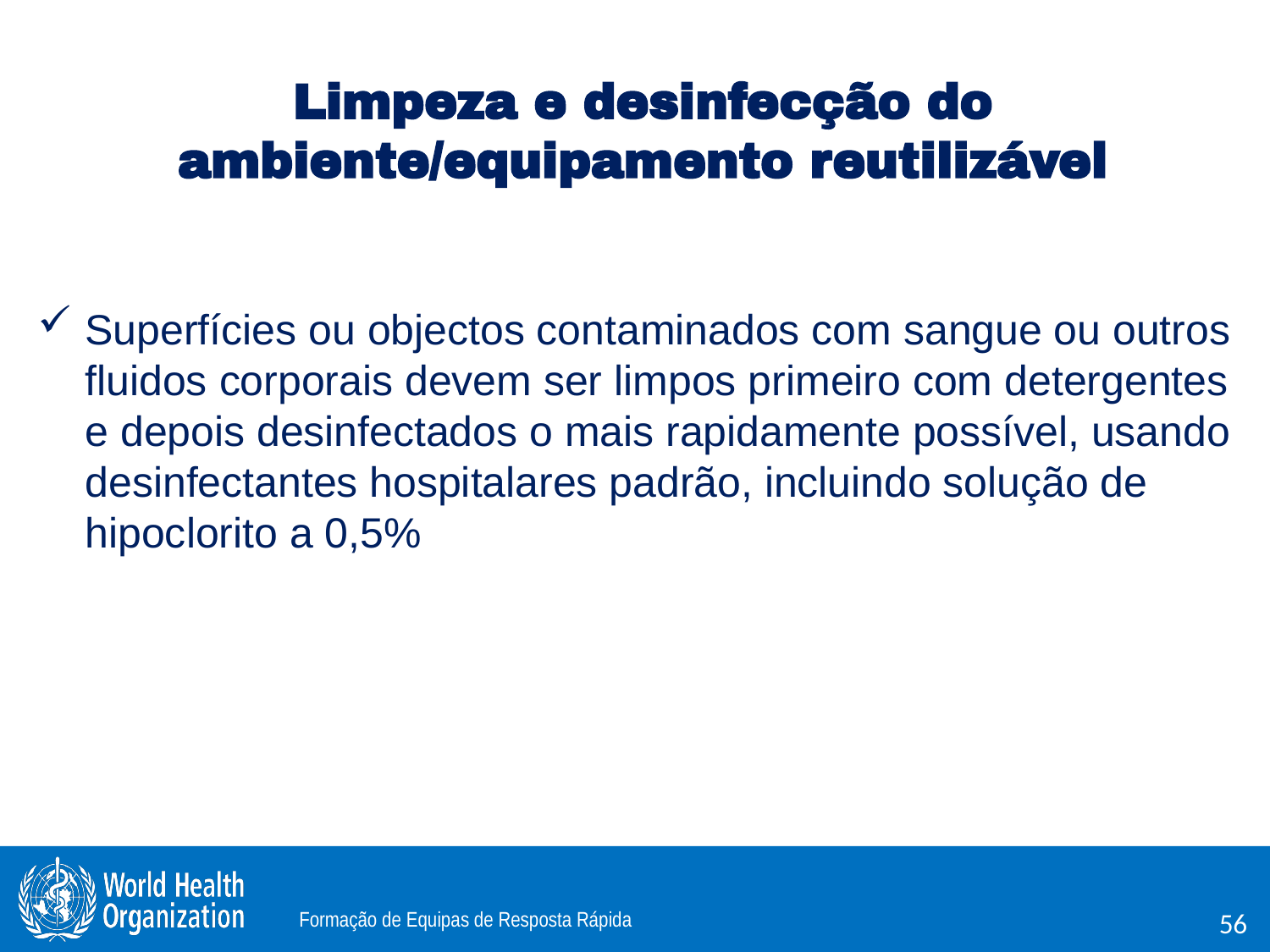

# Limpeza e desinfecção do ambiente/equipamento reutilizável
Superfícies ou objectos contaminados com sangue ou outros fluidos corporais devem ser limpos primeiro com detergentes e depois desinfectados o mais rapidamente possível, usando desinfectantes hospitalares padrão, incluindo solução de hipoclorito a 0,5%